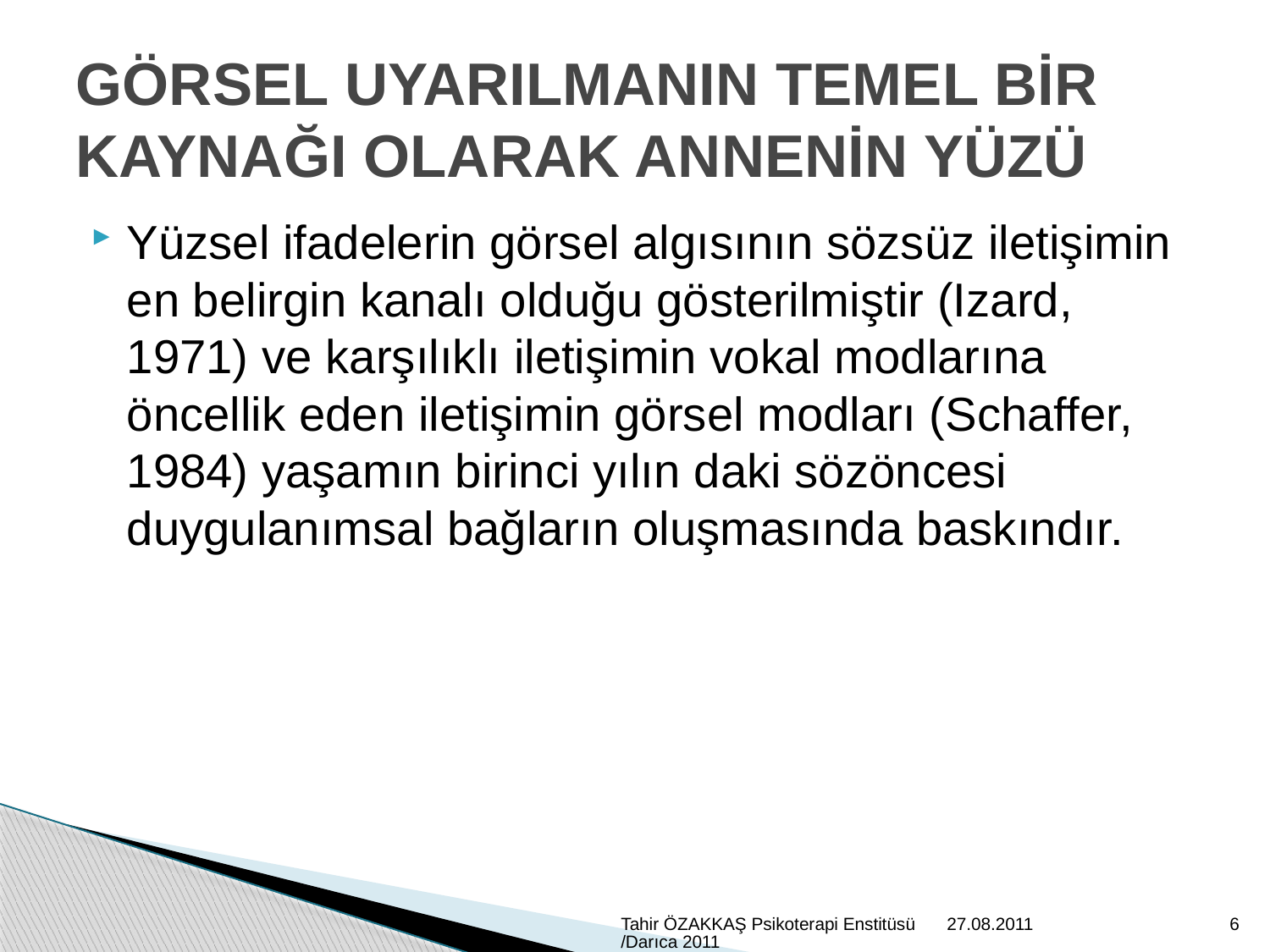

# GÖRSEL UYARILMANIN TEMEL BİR KAYNAĞI OLARAK ANNENİN YÜZÜ
Yüzsel ifadelerin görsel algısının sözsüz iletişimin en belirgin kanalı olduğu gösterilmiştir (Izard, 1971) ve karşılıklı iletişimin vokal modlarına öncellik eden iletişimin görsel modları (Schaffer, 1984) yaşamın birinci yılın daki sözöncesi duygulanımsal bağların oluşmasında baskındır.
Tahir ÖZAKKAŞ Psikoterapi Enstitüsü /Darıca 2011
27.08.2011
6